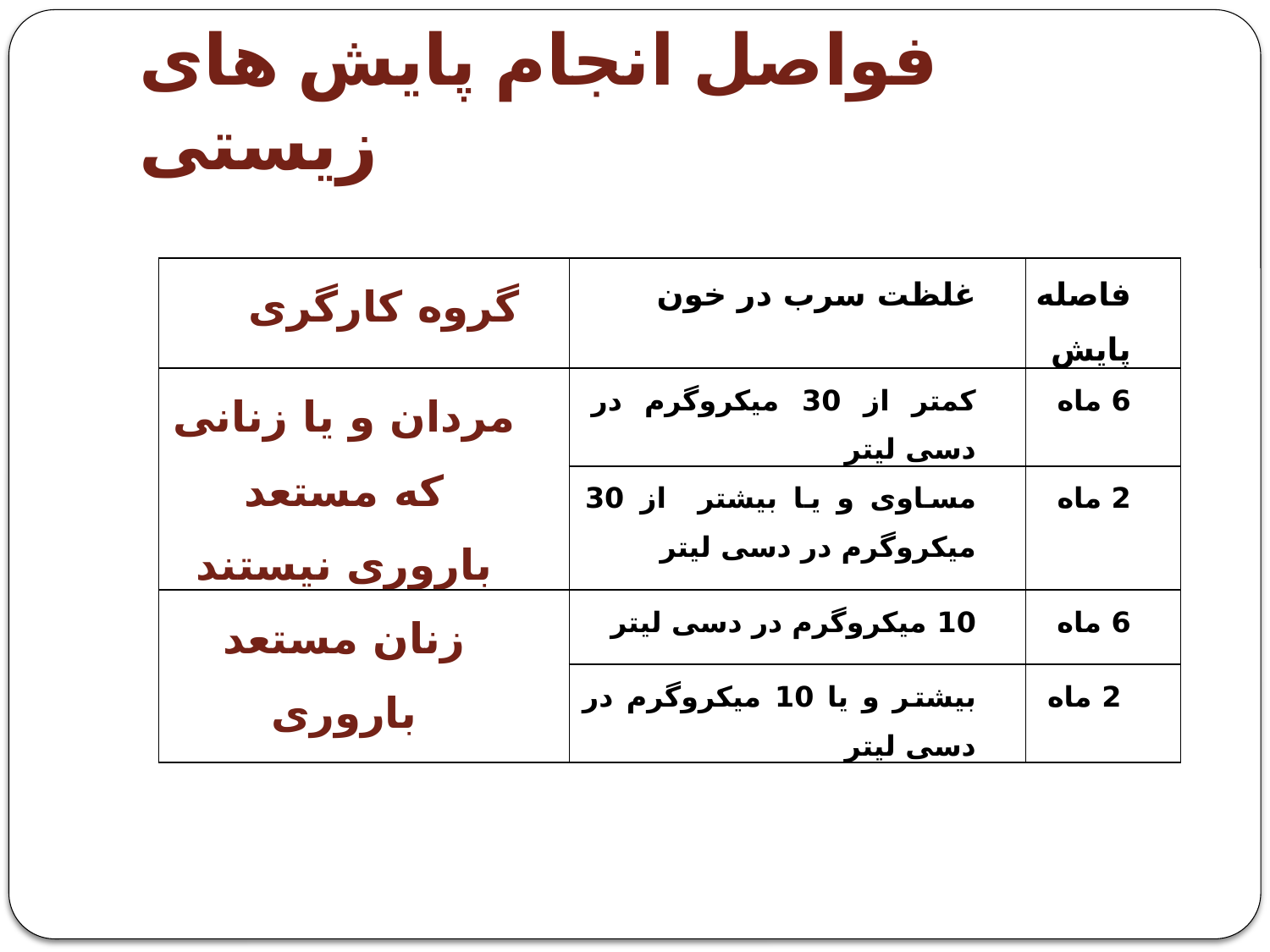

# فواصل انجام پایش های زیستی
| گروه کارگری | غلظت سرب در خون | فاصله پایش |
| --- | --- | --- |
| مردان و یا زنانی که مستعد باروری نیستند | کمتر از 30 میکروگرم در دسی لیتر | 6 ماه |
|  | مساوی و یا بیشتر از 30 میکروگرم در دسی لیتر | 2 ماه |
| زنان مستعد باروری | 10 میکروگرم در دسی لیتر | 6 ماه |
|  | بیشتر و یا 10 میکروگرم در دسی لیتر | 2 ماه |